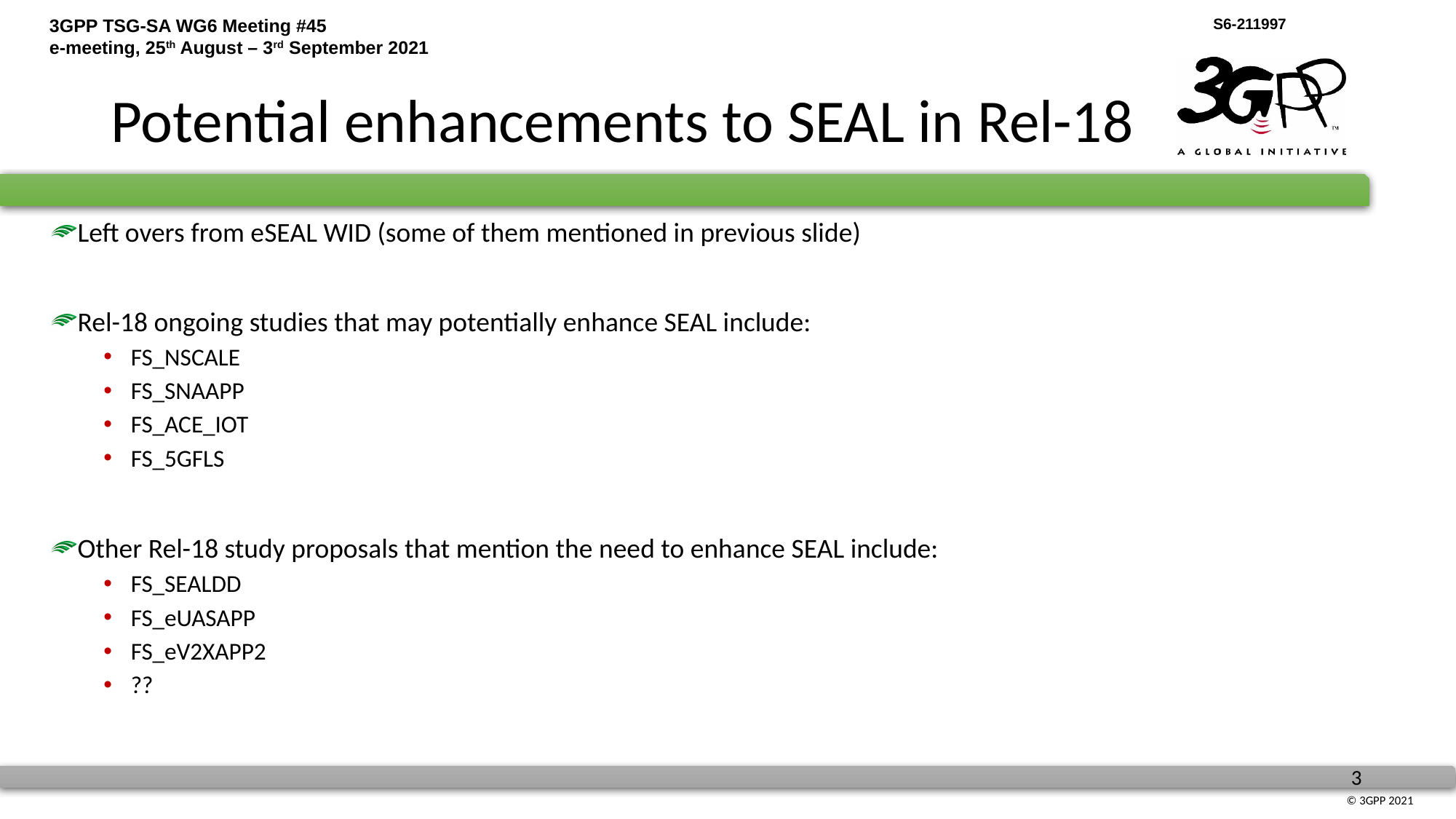

# Potential enhancements to SEAL in Rel-18
Left overs from eSEAL WID (some of them mentioned in previous slide)

Rel-18 ongoing studies that may potentially enhance SEAL include:
FS_NSCALE
FS_SNAAPP
FS_ACE_IOT
FS_5GFLS

Other Rel-18 study proposals that mention the need to enhance SEAL include:
FS_SEALDD
FS_eUASAPP
FS_eV2XAPP2
??